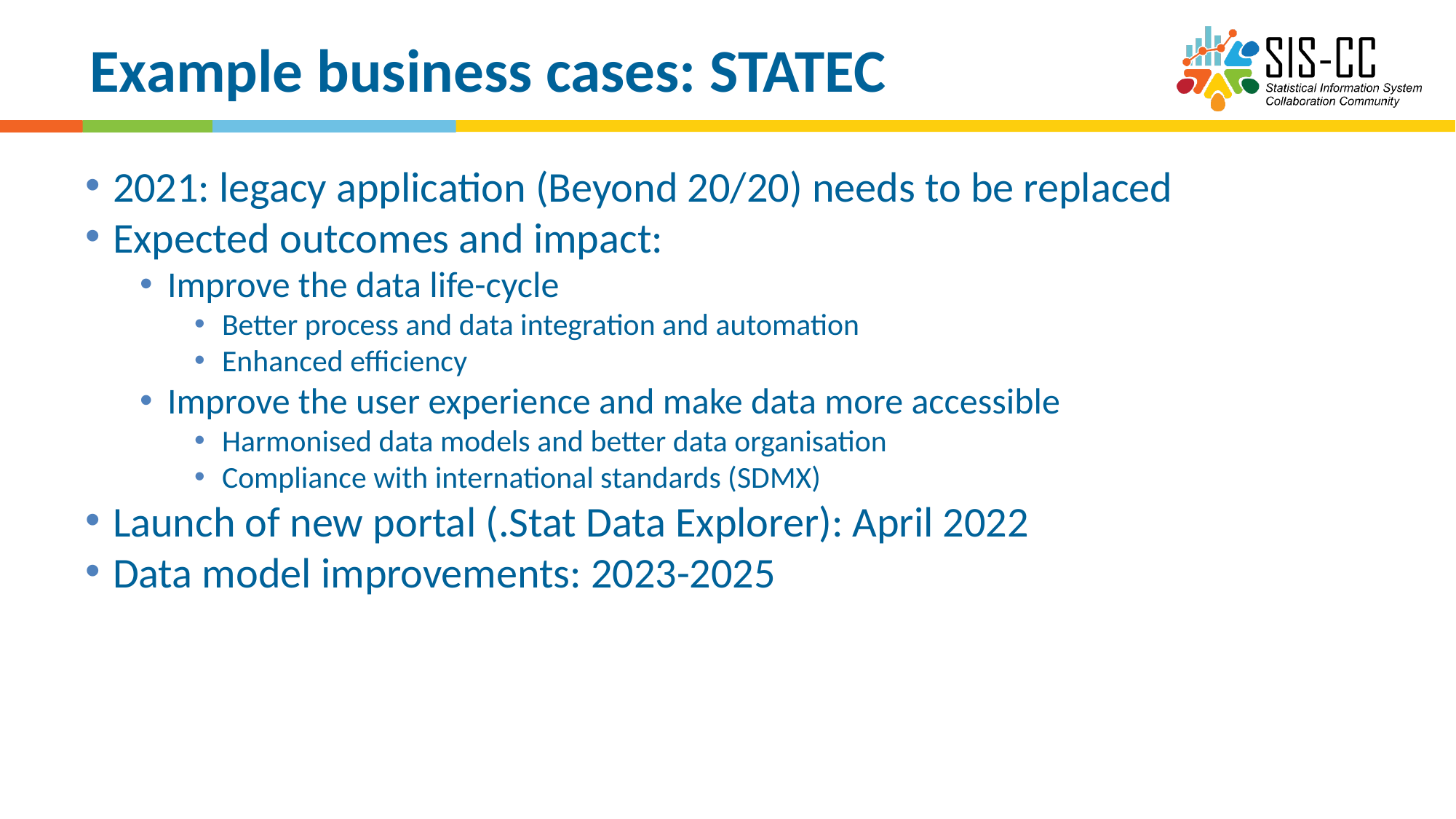

# Example business cases: STATEC
2021: legacy application (Beyond 20/20) needs to be replaced
Expected outcomes and impact:
Improve the data life-cycle
Better process and data integration and automation
Enhanced efficiency
Improve the user experience and make data more accessible
Harmonised data models and better data organisation
Compliance with international standards (SDMX)
Launch of new portal (.Stat Data Explorer): April 2022
Data model improvements: 2023-2025